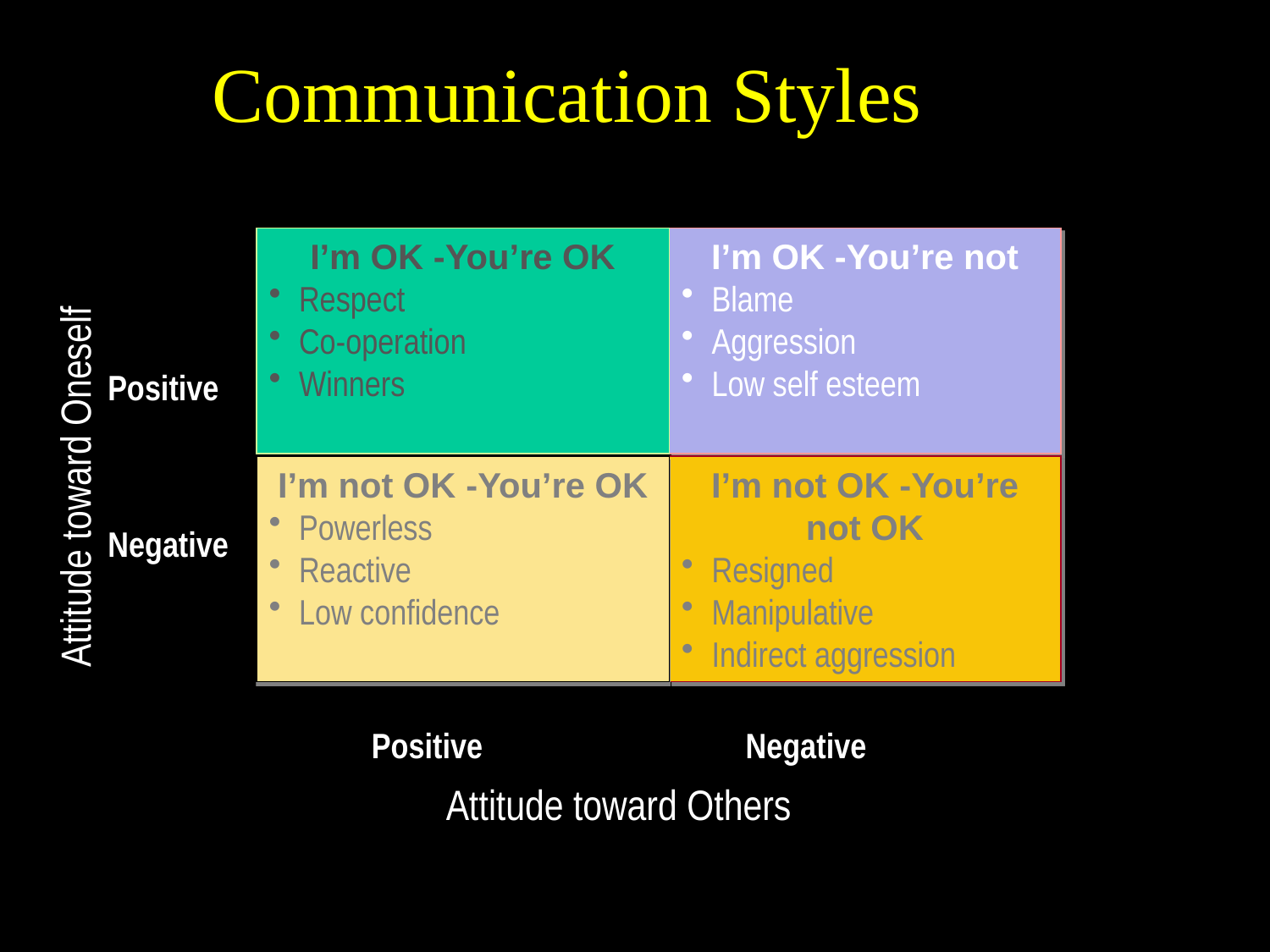

# Communication Styles
I’m OK -You’re OK
Respect
Co-operation
Winners

I’m OK -You’re not
Blame
Aggression
Low self esteem
Positive

Negative
I’m not OK -You’re OK
Powerless
Reactive
Low confidence
I’m not OK -You’re not OK
Resigned
Manipulative
Indirect aggression
Attitude toward Oneself
Positive	Negative
Attitude toward Others